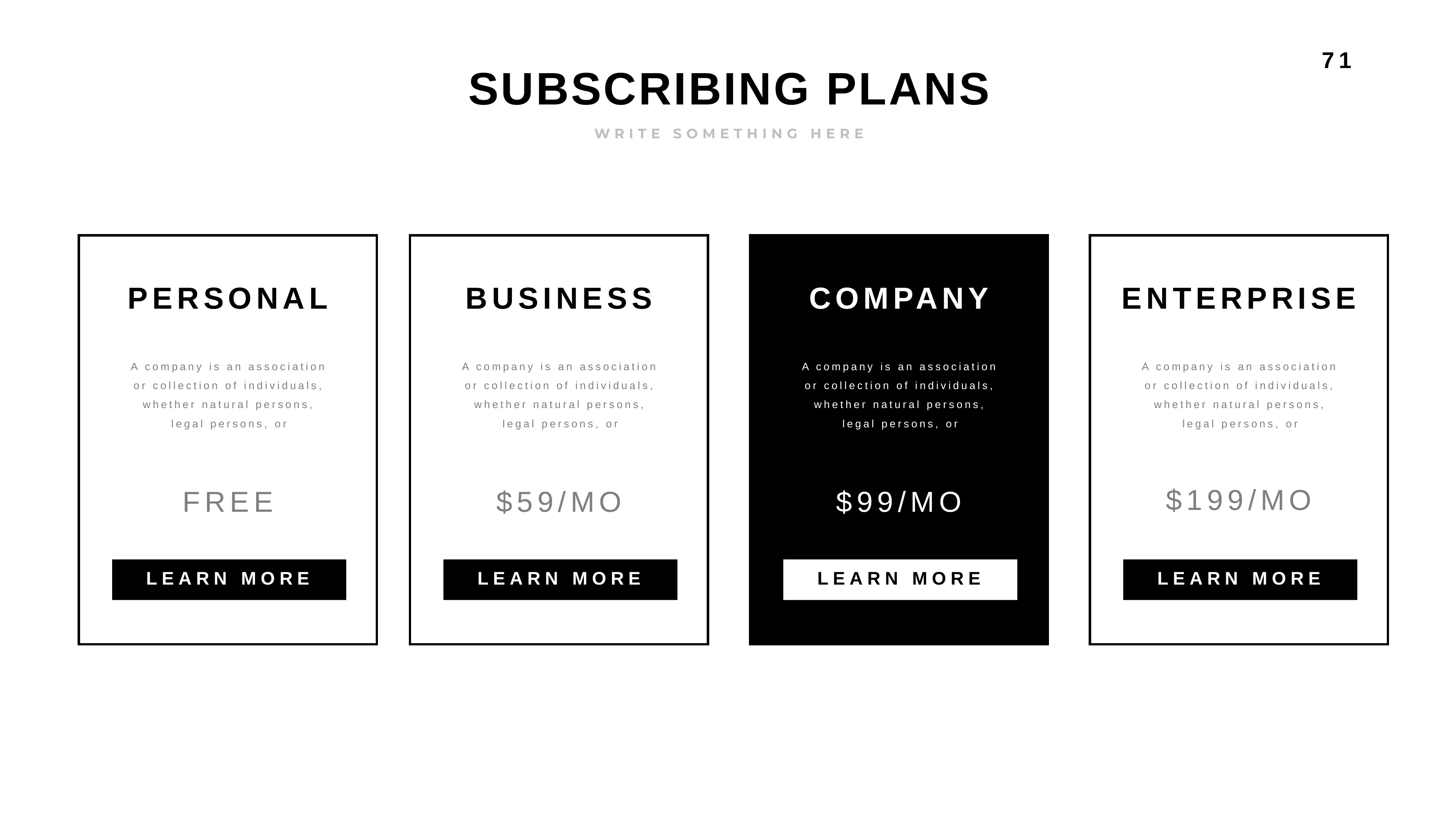

SUBSCRIBING PLANS
WRITE SOMETHING HERE

PERSONAL
BUSINESS
COMPANY
ENTERPRISE
A company is an association or collection of individuals, whether natural persons, legal persons, or
A company is an association or collection of individuals, whether natural persons, legal persons, or
A company is an association or collection of individuals, whether natural persons, legal persons, or
A company is an association or collection of individuals, whether natural persons, legal persons, or
$199/MO
FREE
$59/MO
$99/MO

LEARN MORE
LEARN MORE
LEARN MORE
LEARN MORE